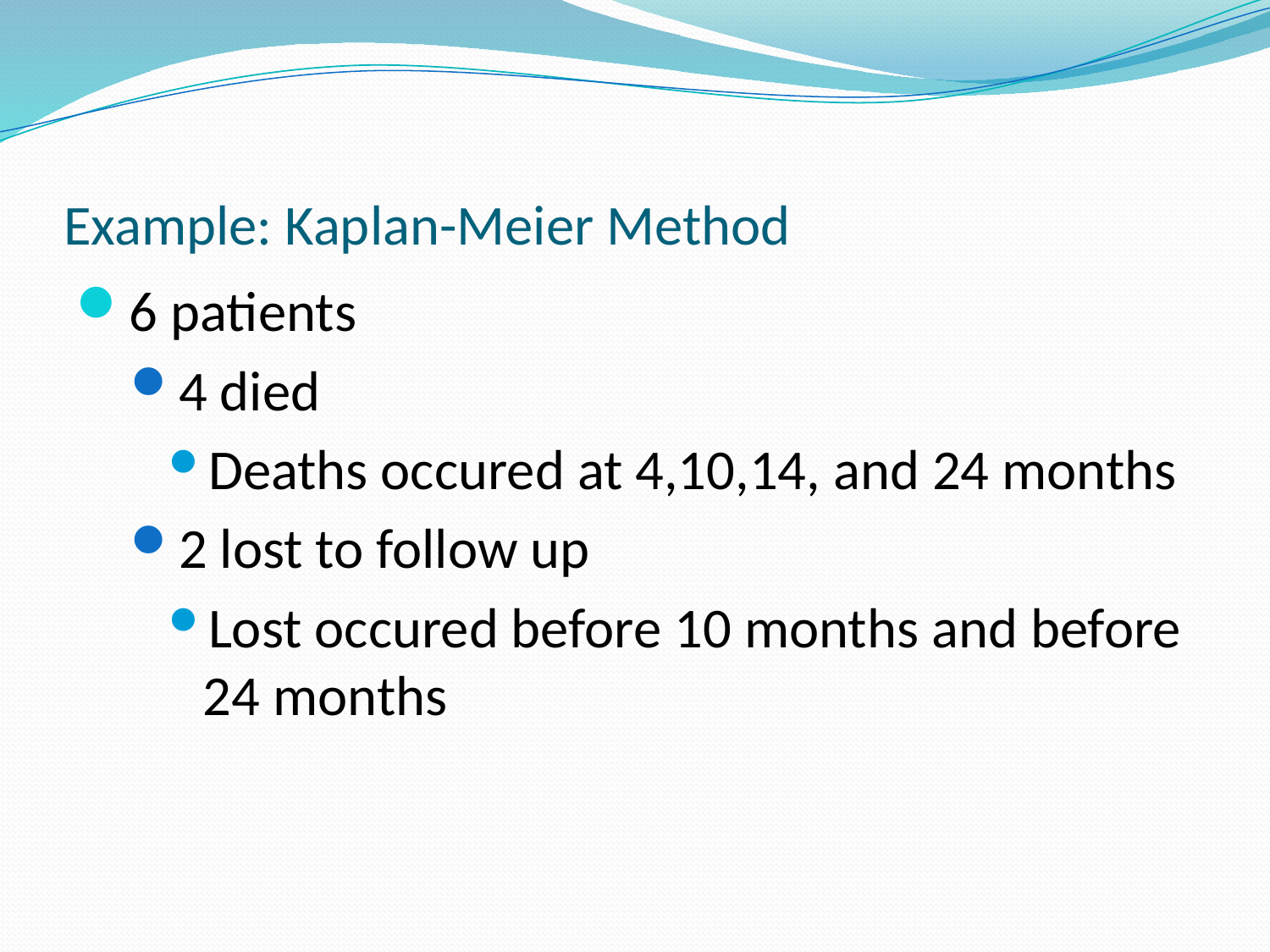

# Example: Kaplan-Meier Method
6 patients
4 died
Deaths occured at 4,10,14, and 24 months
2 lost to follow up
Lost occured before 10 months and before 24 months